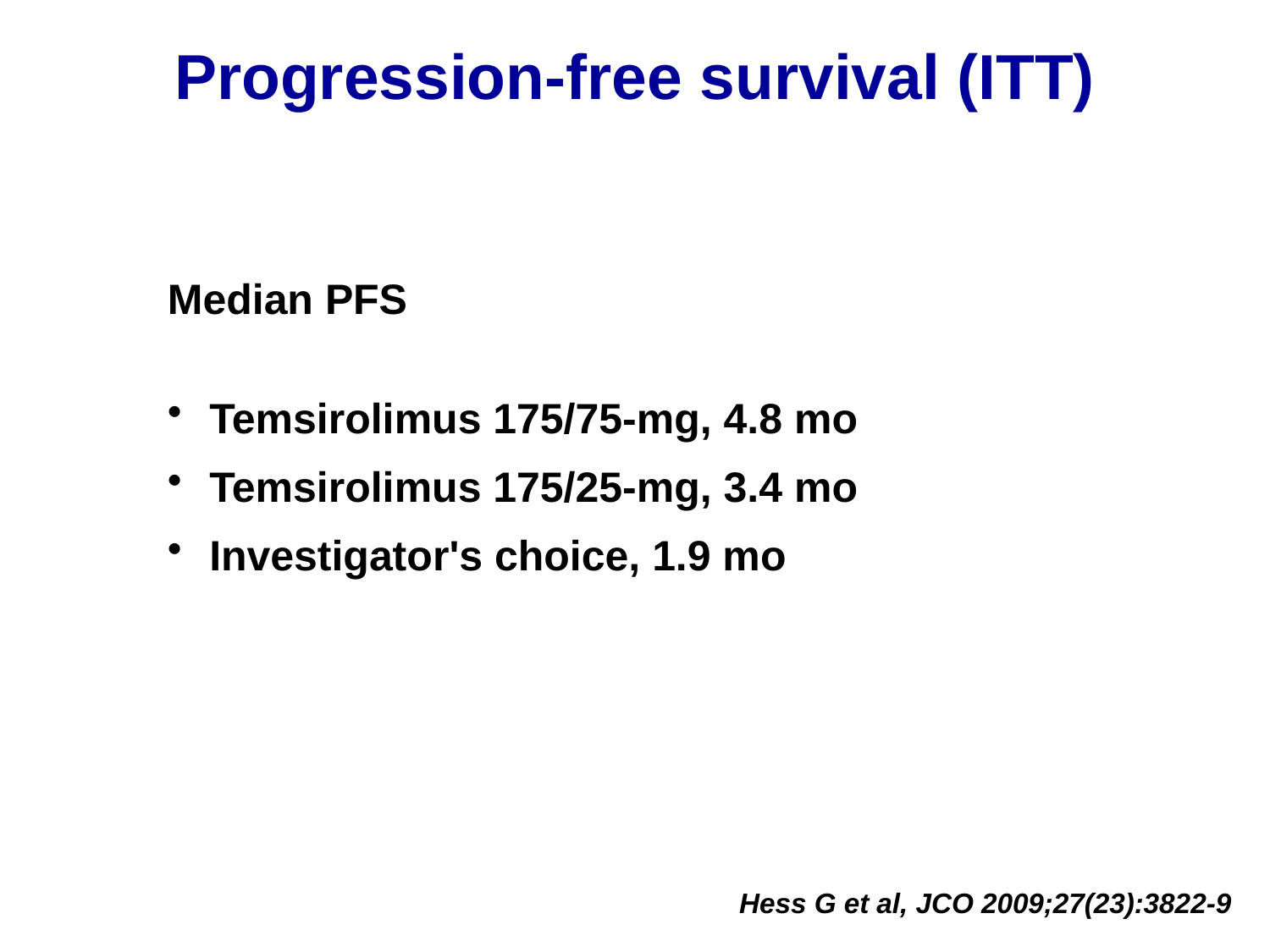

Progression-free survival (ITT)

Median PFS

 Temsirolimus 175/75-mg, 4.8 mo
 Temsirolimus 175/25-mg, 3.4 mo
 Investigator's choice, 1.9 mo
Hess G et al, JCO 2009;27(23):3822-9